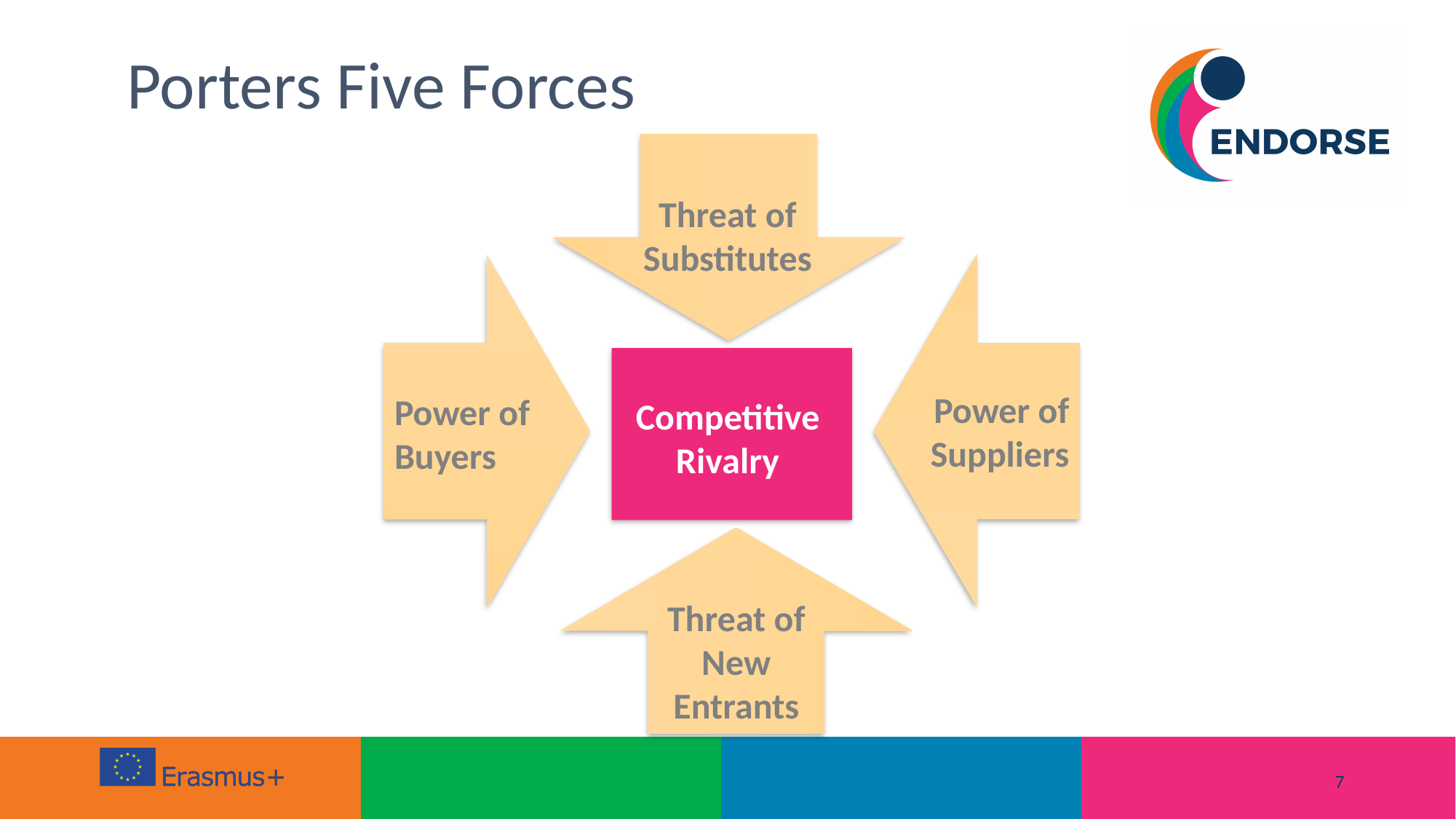

Porters Five Forces

Threat of Substitutes

Power of Suppliers
Power of Buyers
Competitive Rivalry

Threat of New Entrants
7